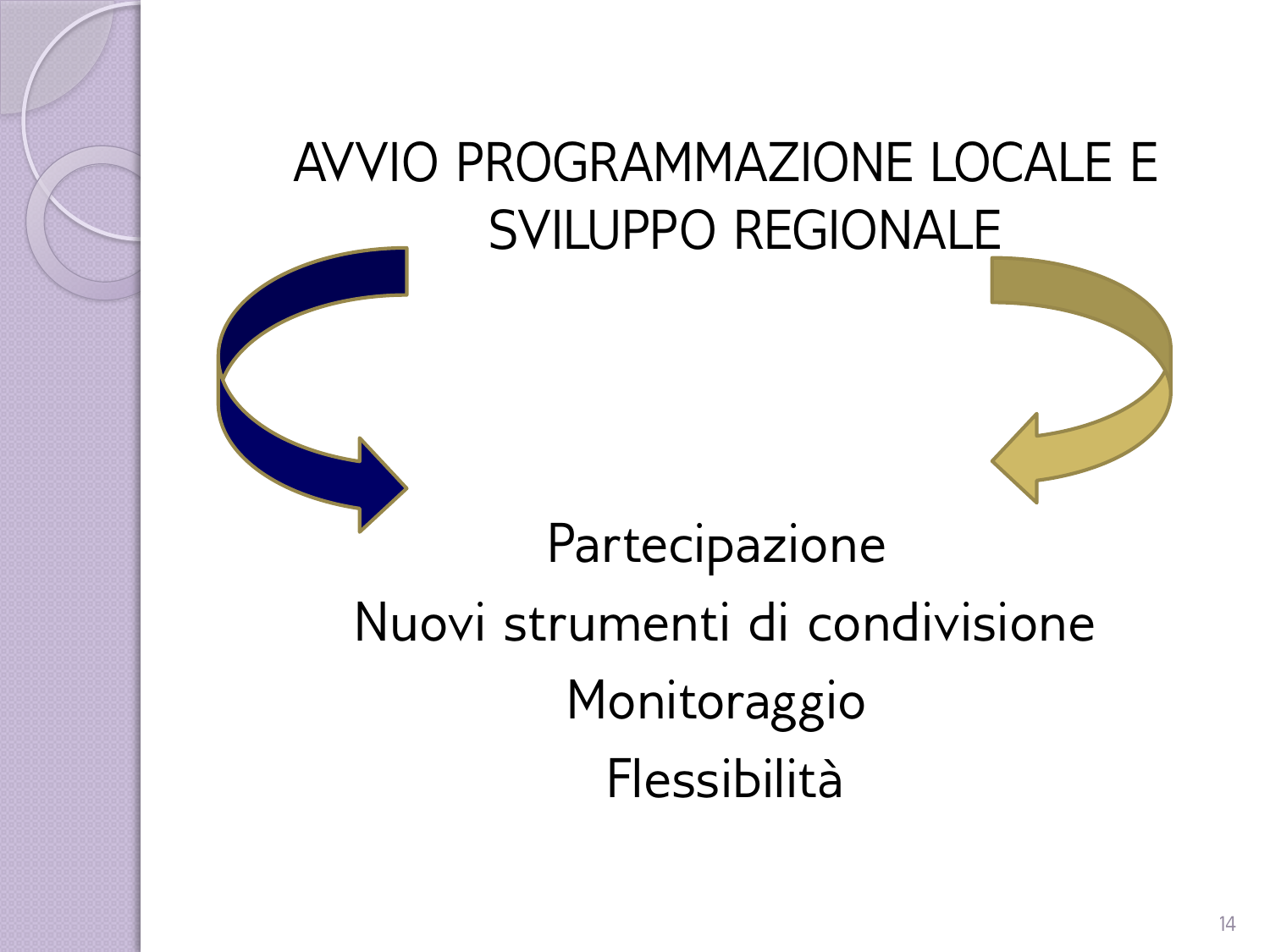

Avvio programmazione locale e sviluppo regionale

Partecipazione
Nuovi strumenti di condivisione
Monitoraggio
Flessibilità

14